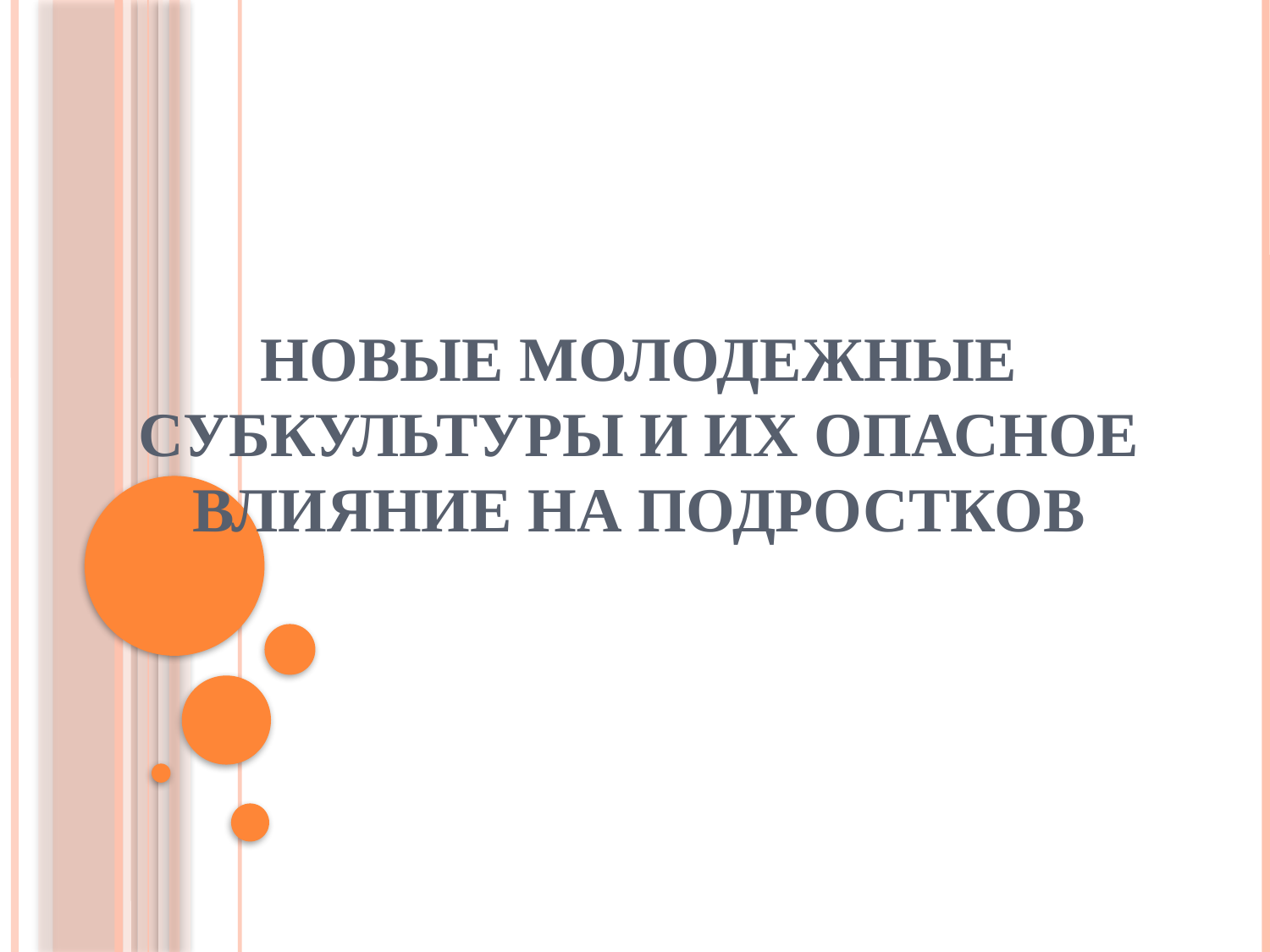

# Новые молодежные субкультуры и их опасное влияние на подростков